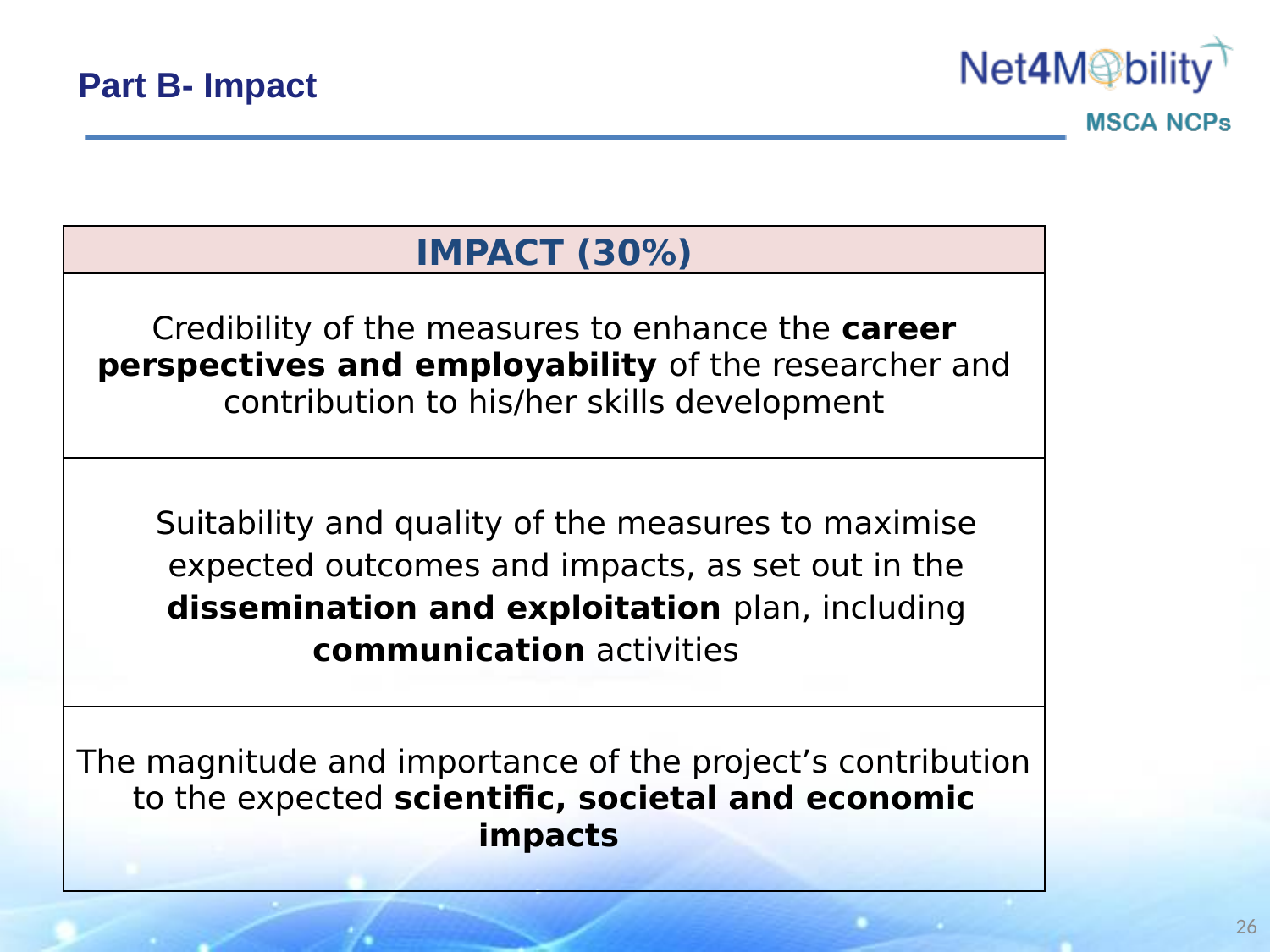

Part B- Impact
| IMPACT (30%) |
| --- |
| Credibility of the measures to enhance the career perspectives and employability of the researcher and contribution to his/her skills development |
| Suitability and quality of the measures to maximise expected outcomes and impacts, as set out in the dissemination and exploitation plan, including communication activities |
| The magnitude and importance of the project’s contribution to the expected scientific, societal and economic impacts |

26